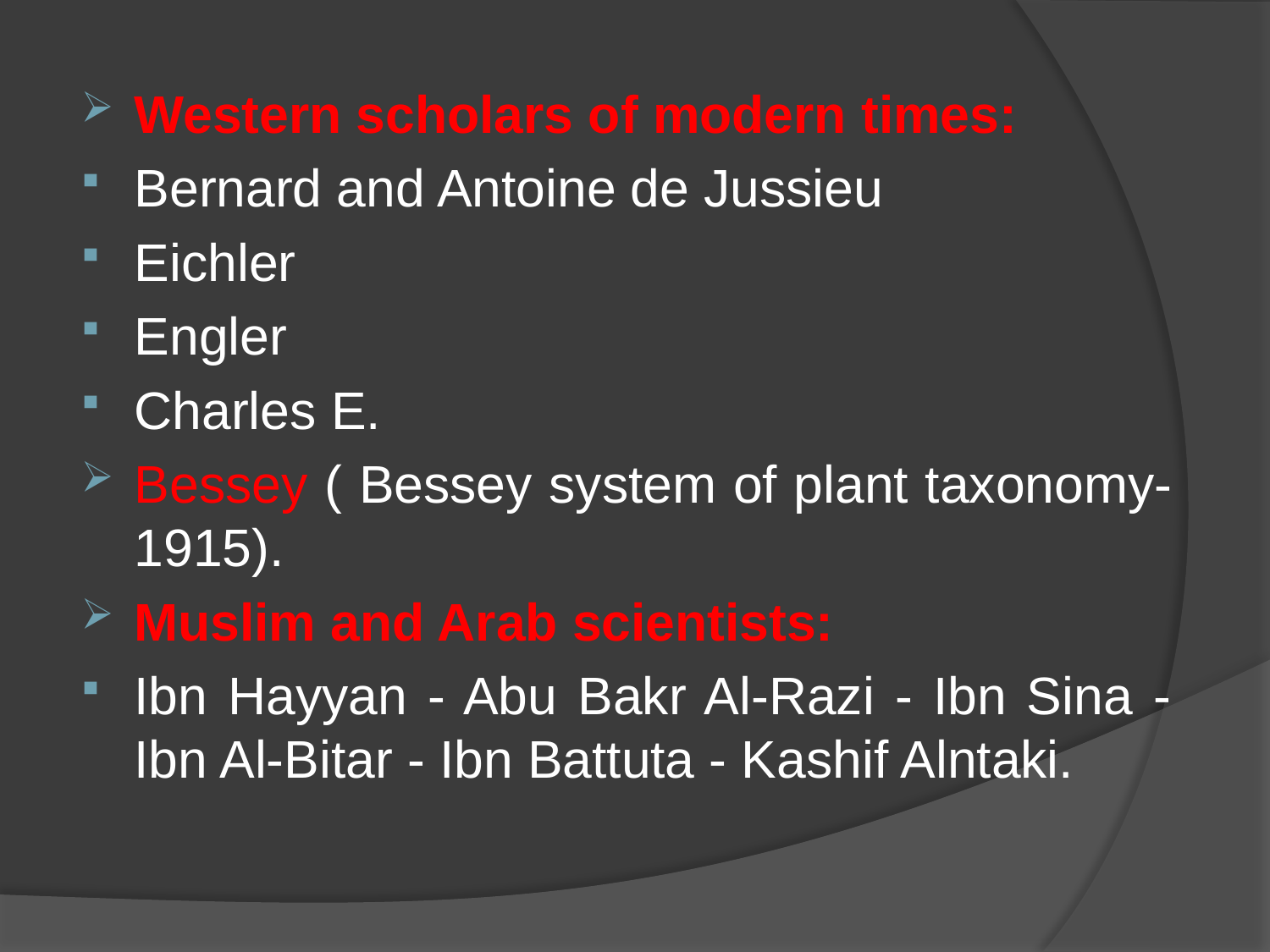

Western scholars of modern times:
Bernard and Antoine de Jussieu
Eichler
Engler
Charles E.
Bessey ( Bessey system of plant taxonomy-1915).
Muslim and Arab scientists:
Ibn Hayyan - Abu Bakr Al-Razi - Ibn Sina - Ibn Al-Bitar - Ibn Battuta - Kashif Alntaki.